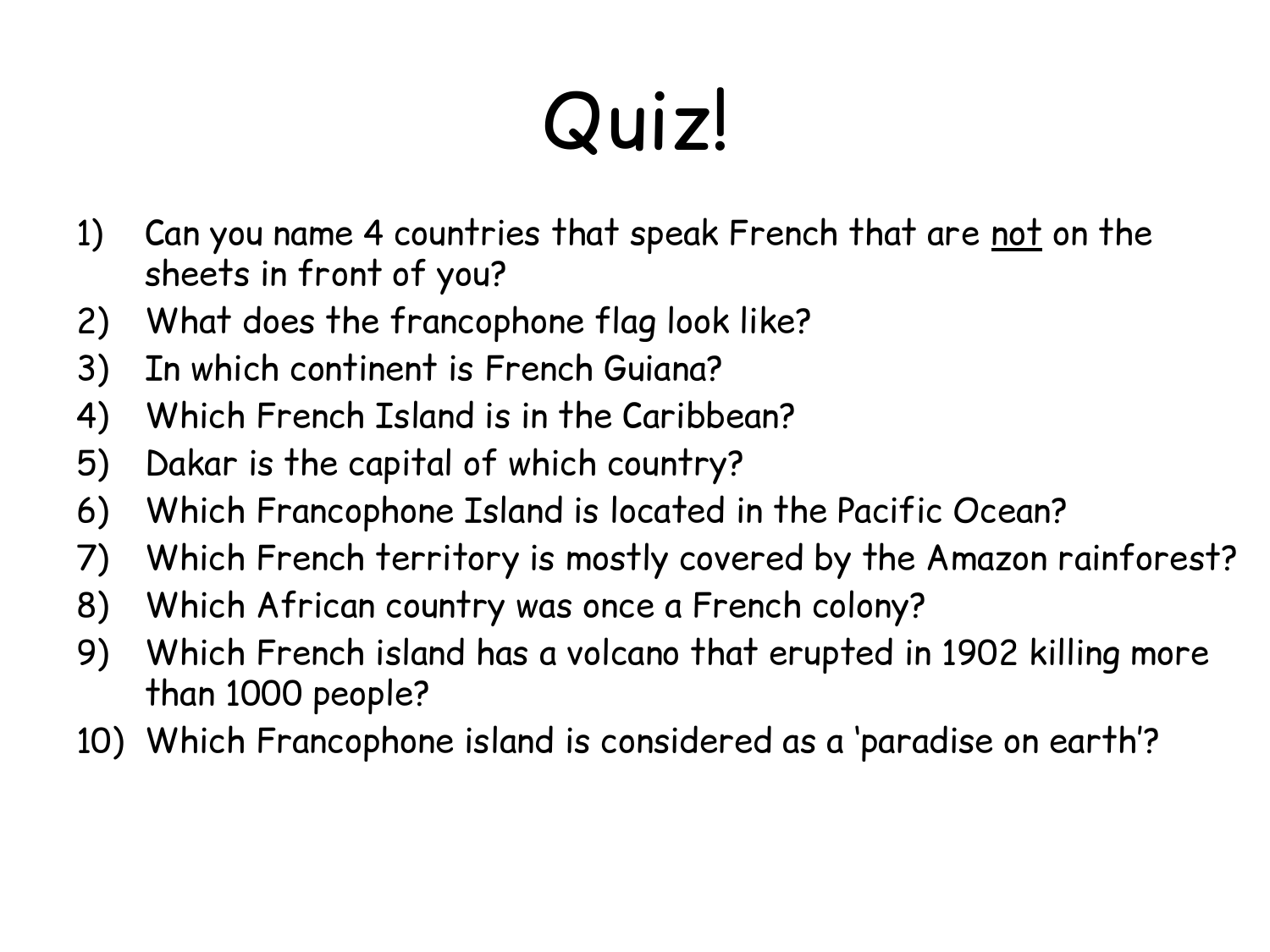

# Quiz!

Can you name 4 countries that speak French that are not on the sheets in front of you?
What does the francophone flag look like?
In which continent is French Guiana?
Which French Island is in the Caribbean?
Dakar is the capital of which country?
Which Francophone Island is located in the Pacific Ocean?
Which French territory is mostly covered by the Amazon rainforest?
Which African country was once a French colony?
Which French island has a volcano that erupted in 1902 killing more than 1000 people?
Which Francophone island is considered as a ‘paradise on earth’?